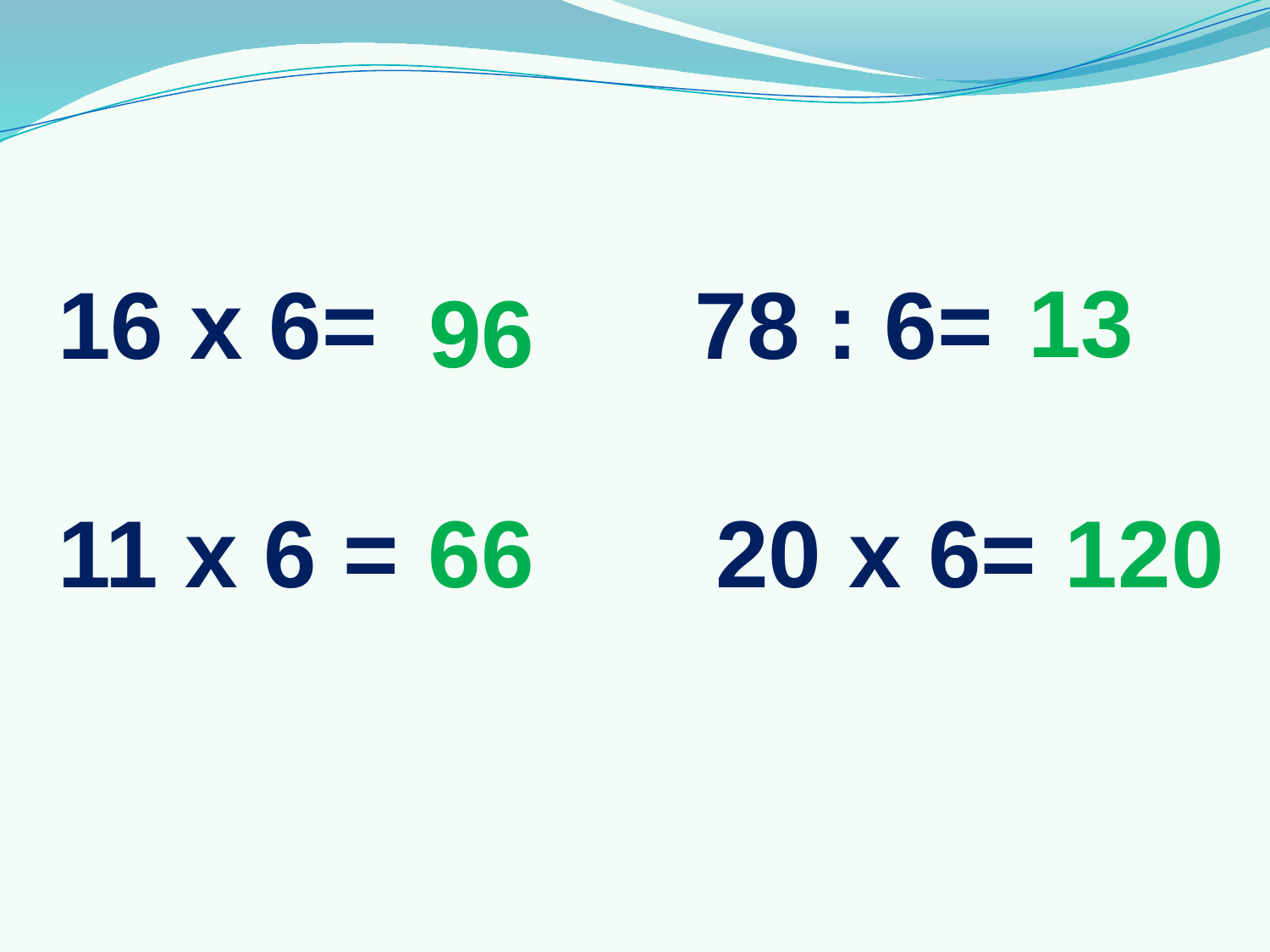

16 x 6=            78 : 6=

11 x 6 =            20 x 6=
13
96
66
 120